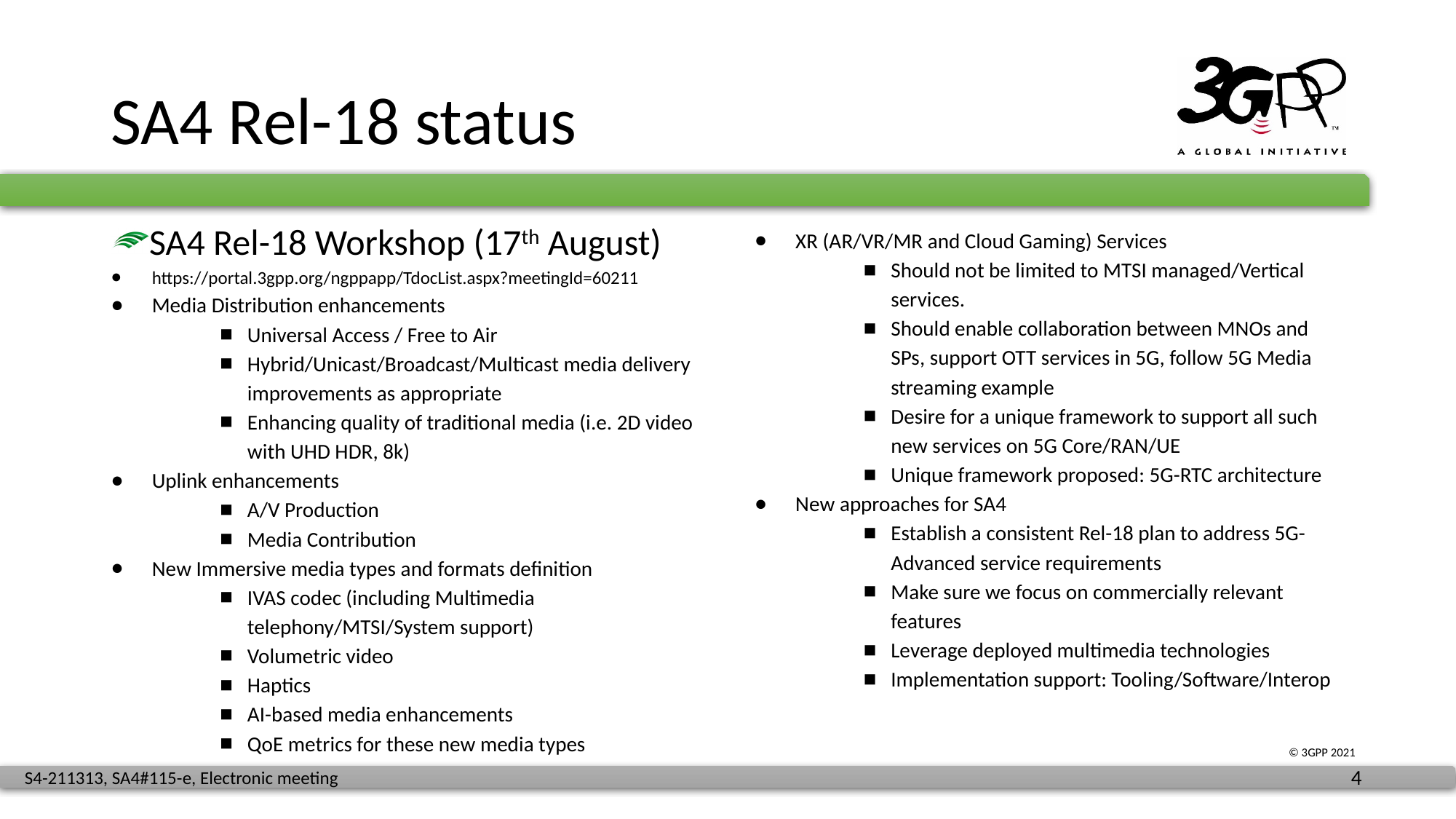

# SA4 Rel-18 status
SA4 Rel-18 Workshop (17th August)
https://portal.3gpp.org/ngppapp/TdocList.aspx?meetingId=60211
Media Distribution enhancements
Universal Access / Free to Air
Hybrid/Unicast/Broadcast/Multicast media delivery improvements as appropriate
Enhancing quality of traditional media (i.e. 2D video with UHD HDR, 8k)
Uplink enhancements
A/V Production
Media Contribution
New Immersive media types and formats definition
IVAS codec (including Multimedia telephony/MTSI/System support)
Volumetric video
Haptics
AI-based media enhancements
QoE metrics for these new media types

XR (AR/VR/MR and Cloud Gaming) Services
Should not be limited to MTSI managed/Vertical services.
Should enable collaboration between MNOs and SPs, support OTT services in 5G, follow 5G Media streaming example
Desire for a unique framework to support all such new services on 5G Core/RAN/UE
Unique framework proposed: 5G-RTC architecture
New approaches for SA4
Establish a consistent Rel-18 plan to address 5G-Advanced service requirements
Make sure we focus on commercially relevant features
Leverage deployed multimedia technologies
Implementation support: Tooling/Software/Interop